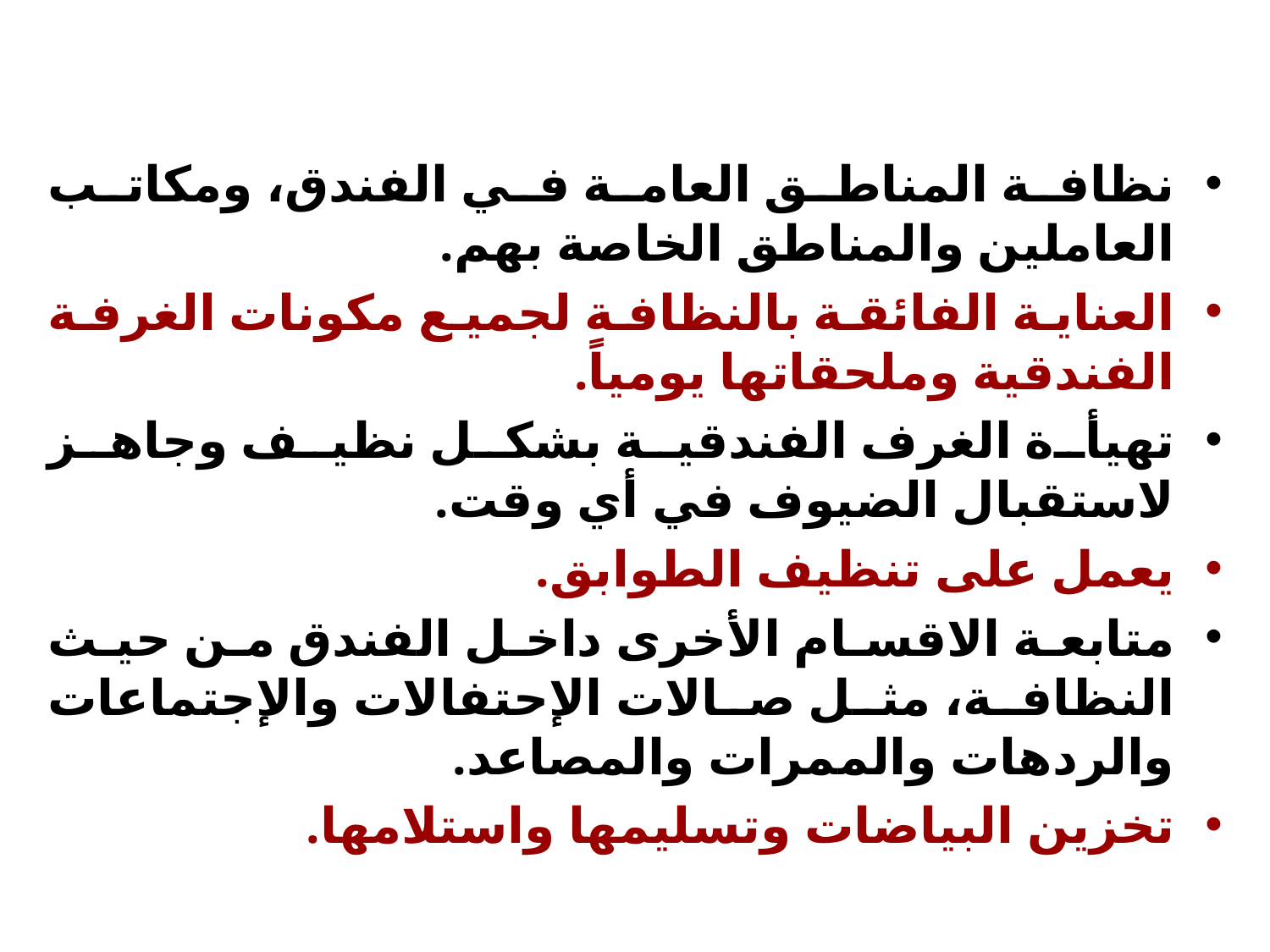

نظافة المناطق العامة في الفندق، ومكاتب العاملين والمناطق الخاصة بهم.
العناية الفائقة بالنظافة لجميع مكونات الغرفة الفندقية وملحقاتها يومياً.
تهيأة الغرف الفندقية بشكل نظيف وجاهز لاستقبال الضيوف في أي وقت.
يعمل على تنظيف الطوابق.
متابعة الاقسام الأخرى داخل الفندق من حيث النظافة، مثل صالات الإحتفالات والإجتماعات والردهات والممرات والمصاعد.
تخزين البياضات وتسليمها واستلامها.